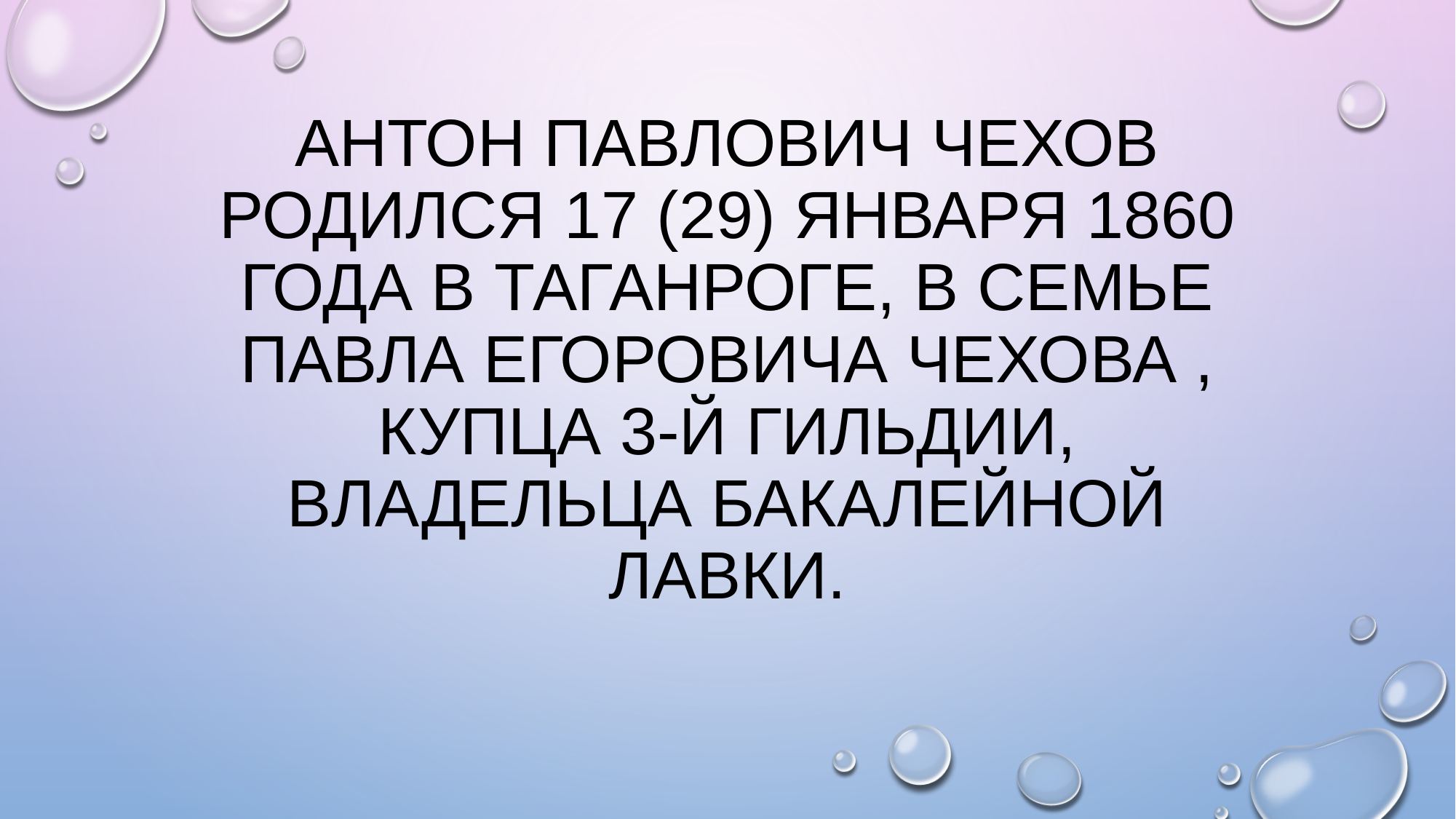

# Антон Павлович Чехов родился 17 (29) января 1860 года в Таганроге, в семье Павла Егоровича Чехова , купца 3-й гильдии, владельца бакалейной лавки.